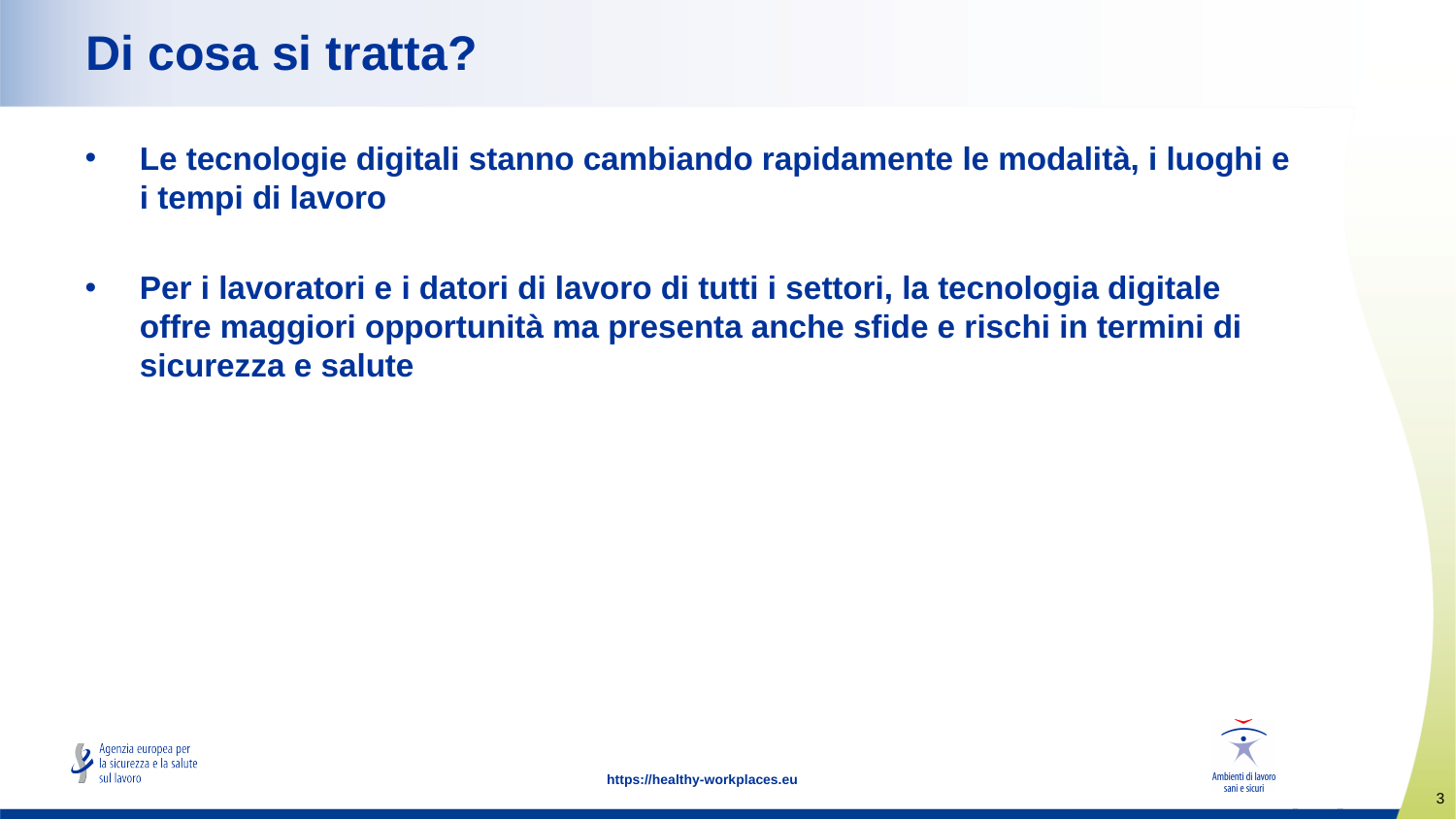

# Di cosa si tratta?
Le tecnologie digitali stanno cambiando rapidamente le modalità, i luoghi e i tempi di lavoro

Per i lavoratori e i datori di lavoro di tutti i settori, la tecnologia digitale offre maggiori opportunità ma presenta anche sfide e rischi in termini di sicurezza e salute